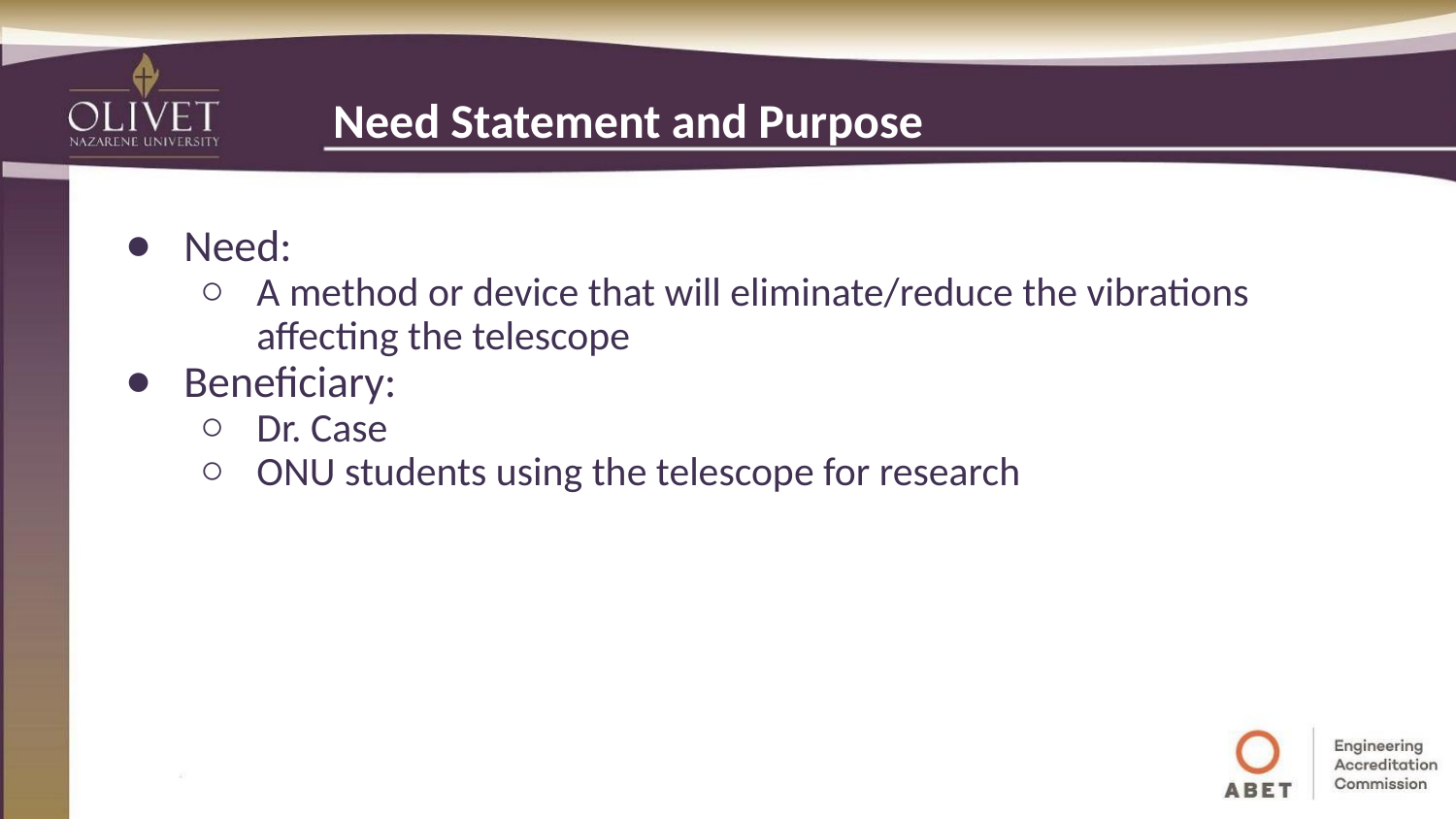

# Need Statement and Purpose
Need:
A method or device that will eliminate/reduce the vibrations affecting the telescope
Beneficiary:
Dr. Case
ONU students using the telescope for research